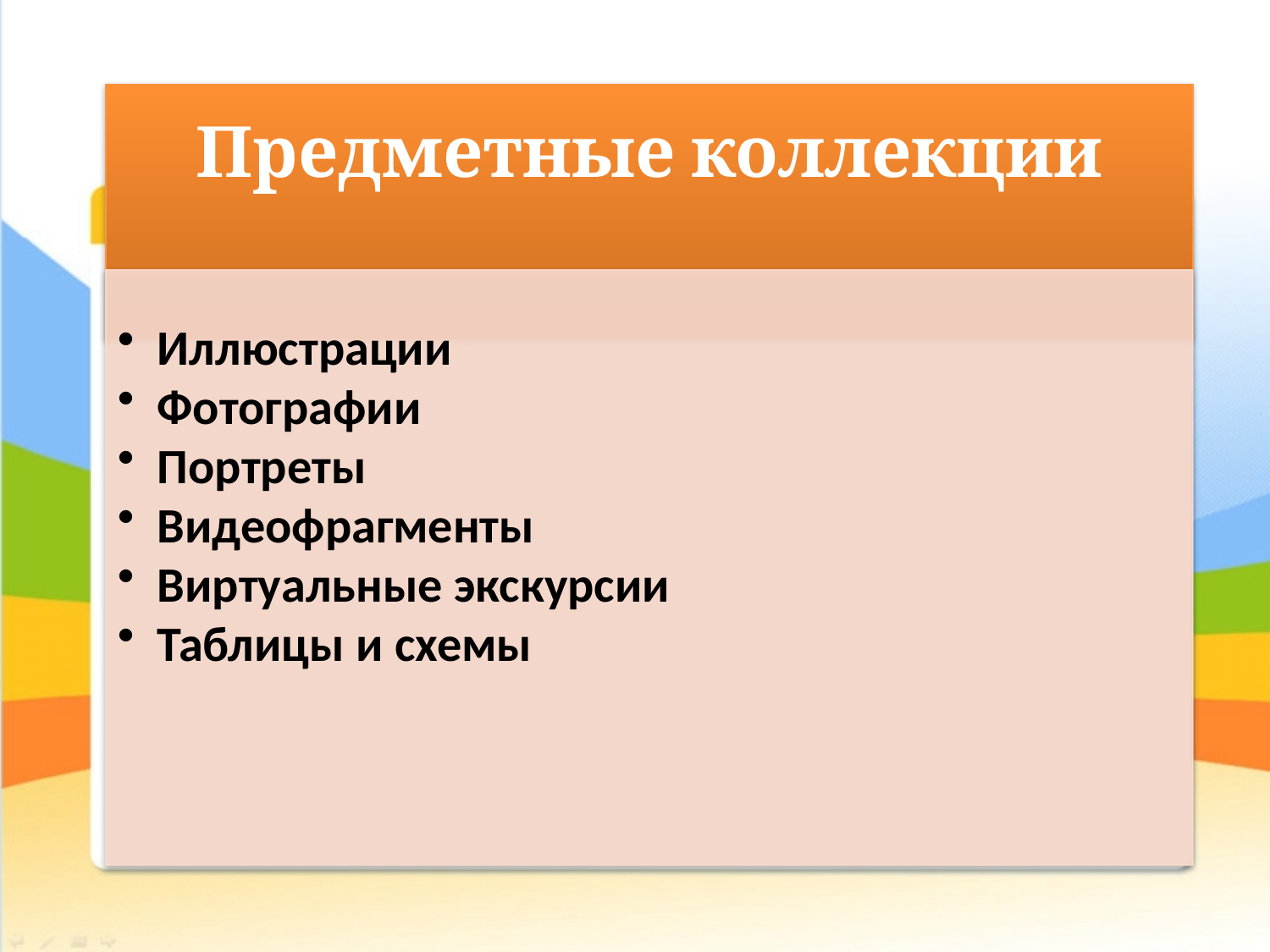

Предметные коллекции

Иллюстрации
Фотографии
Портреты
Видеофрагменты
Виртуальные экскурсии
Таблицы и схемы